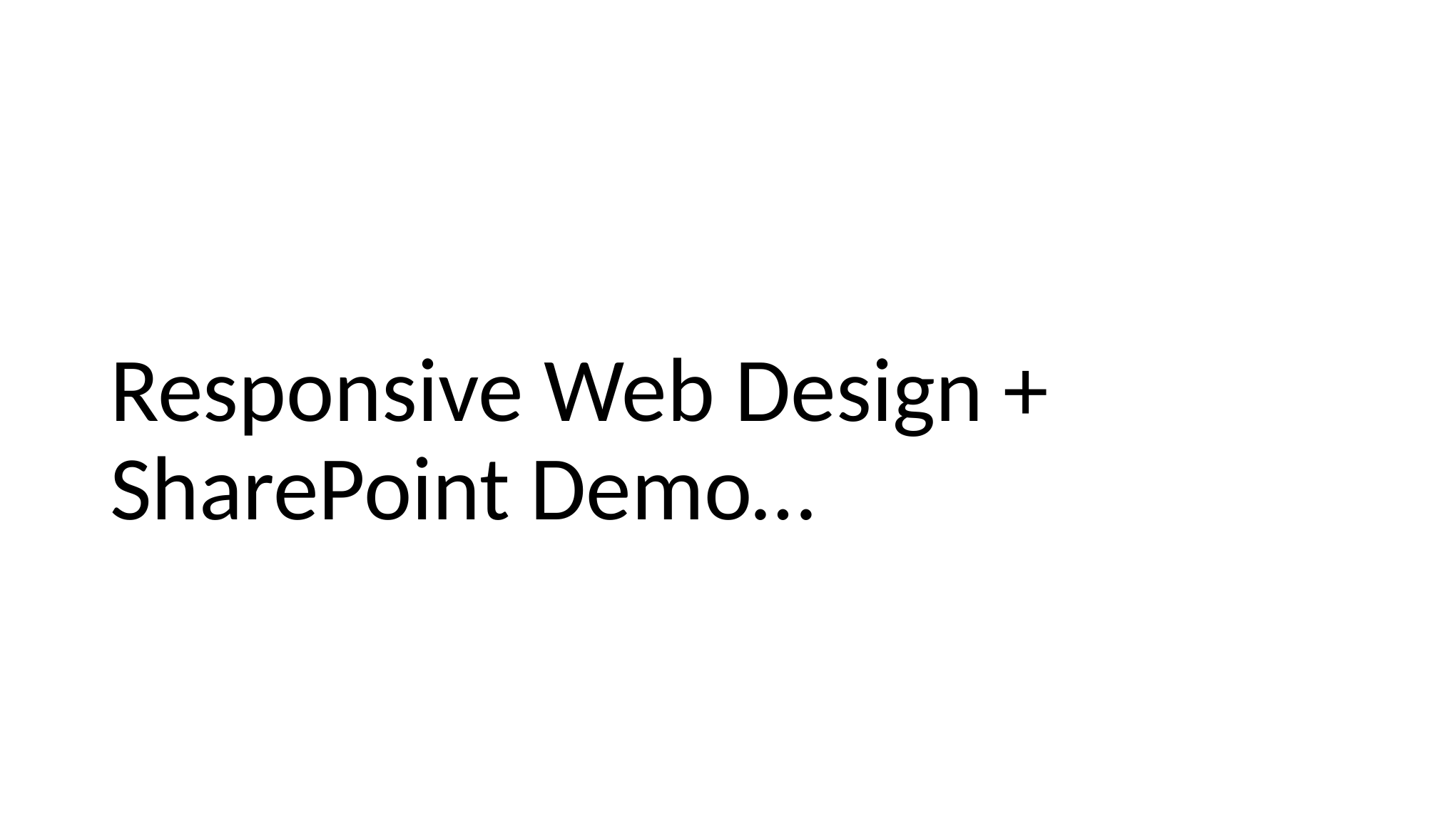

# Responsive Web Design + SharePoint Demo…